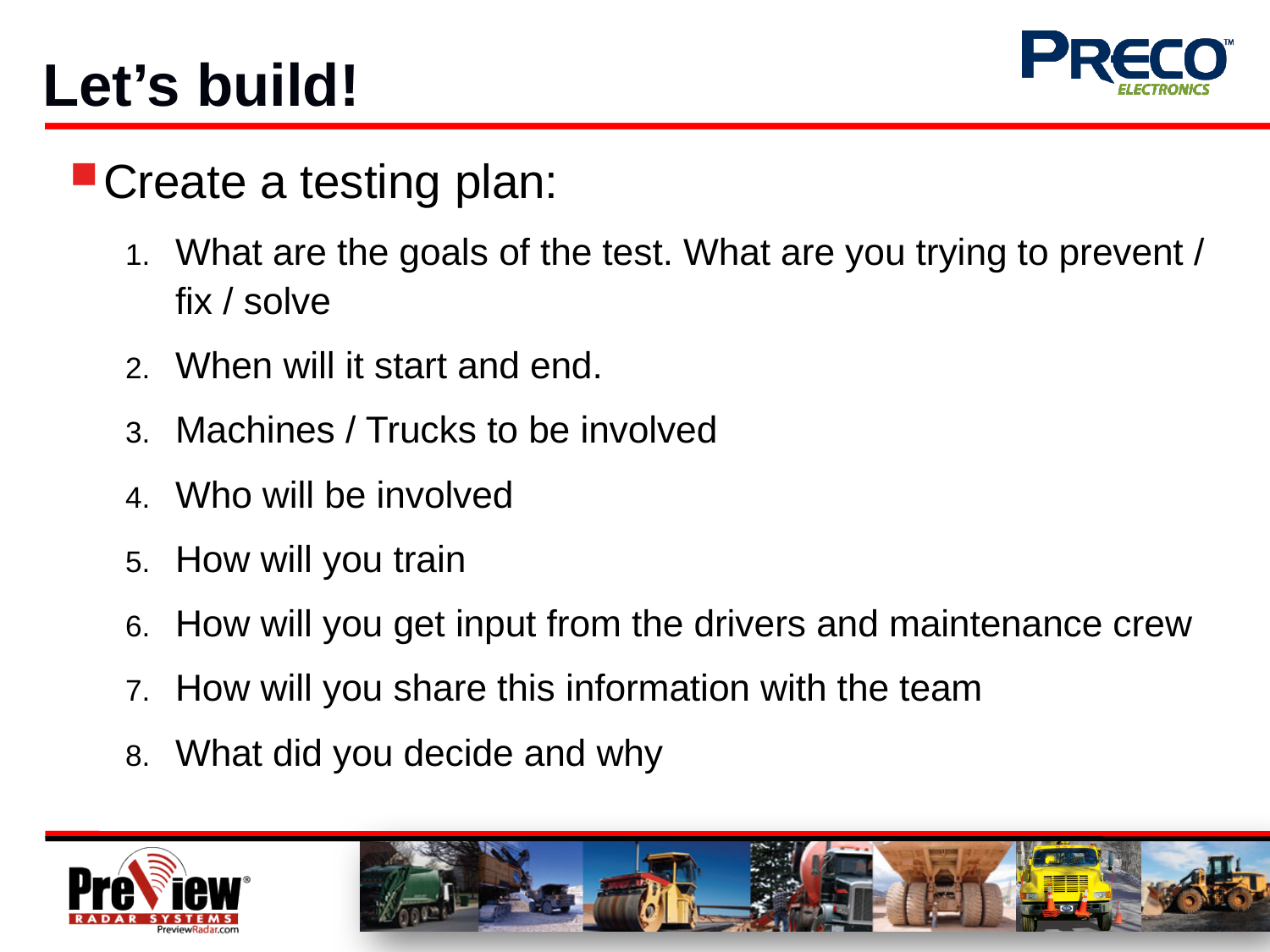

# Let’s build!
Create a testing plan:
What are the goals of the test. What are you trying to prevent / fix / solve
When will it start and end.
Machines / Trucks to be involved
Who will be involved
How will you train
How will you get input from the drivers and maintenance crew
How will you share this information with the team
What did you decide and why